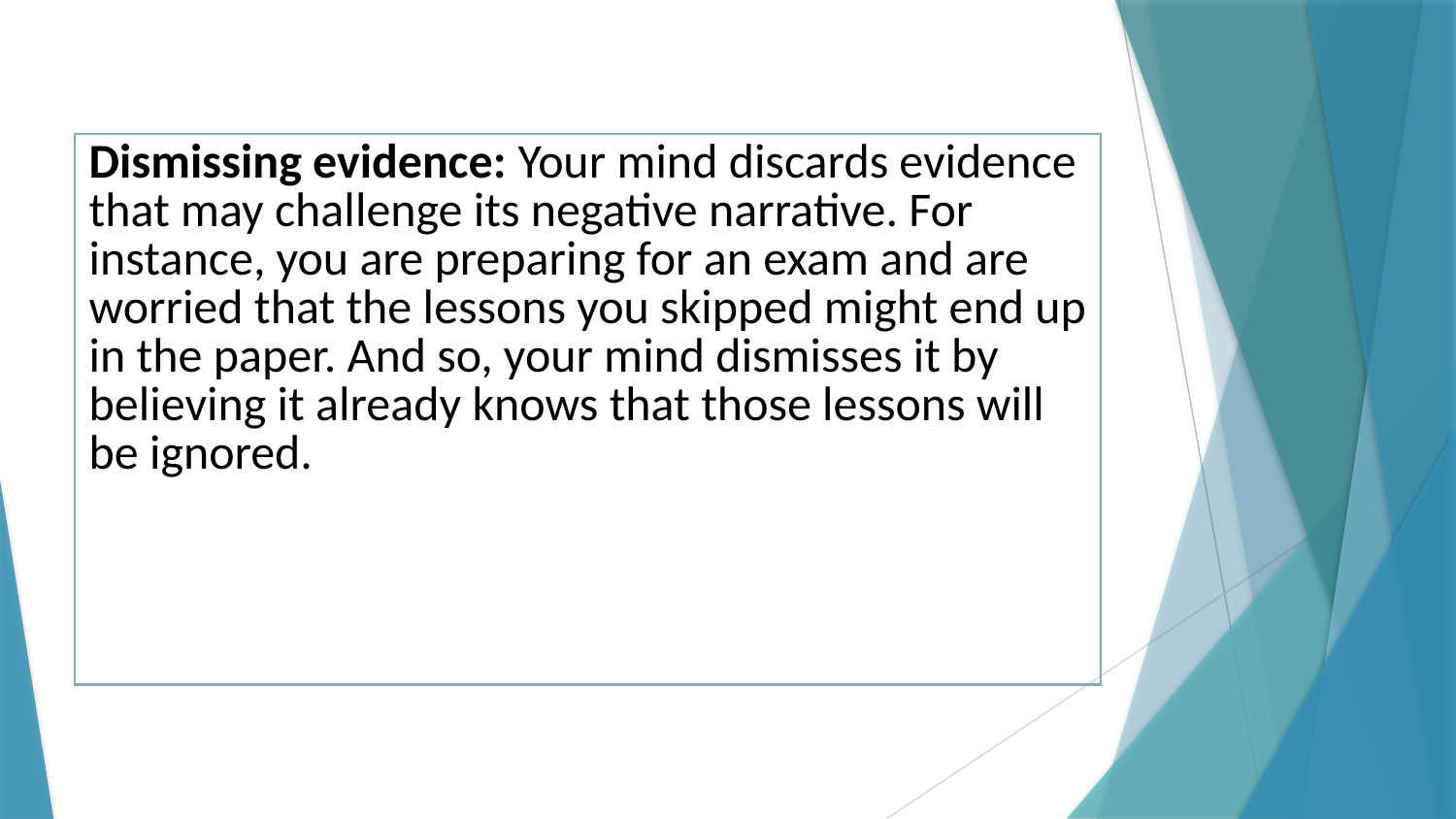

| Dismissing evidence: Your mind discards evidence that may challenge its negative narrative. For instance, you are preparing for an exam and are worried that the lessons you skipped might end up in the paper. And so, your mind dismisses it by believing it already knows that those lessons will be ignored. |
| --- |